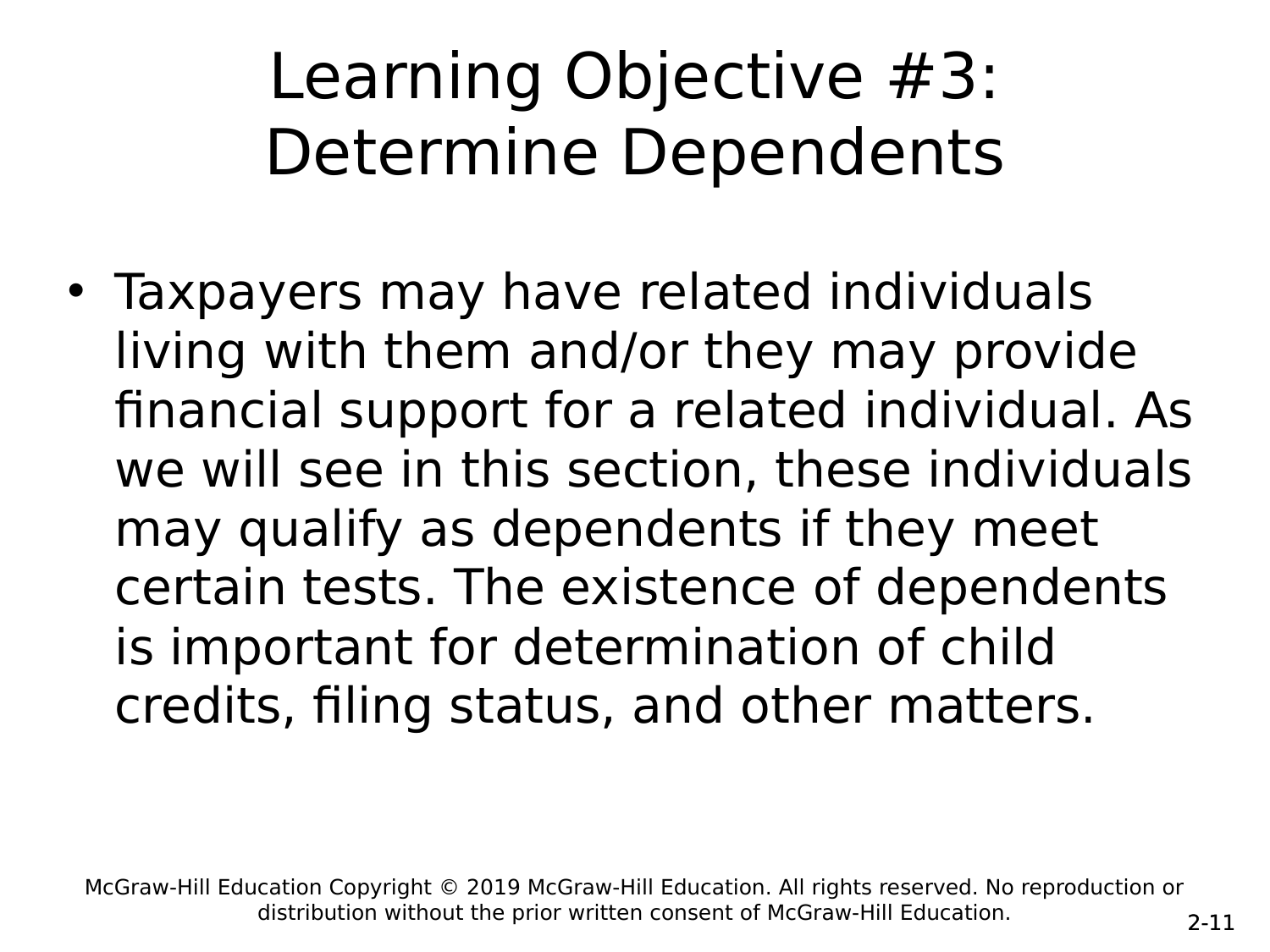

# Learning Objective #3: Determine Dependents
Taxpayers may have related individuals living with them and/or they may provide financial support for a related individual. As we will see in this section, these individuals may qualify as dependents if they meet certain tests. The existence of dependents is important for determination of child credits, filing status, and other matters.
2-11